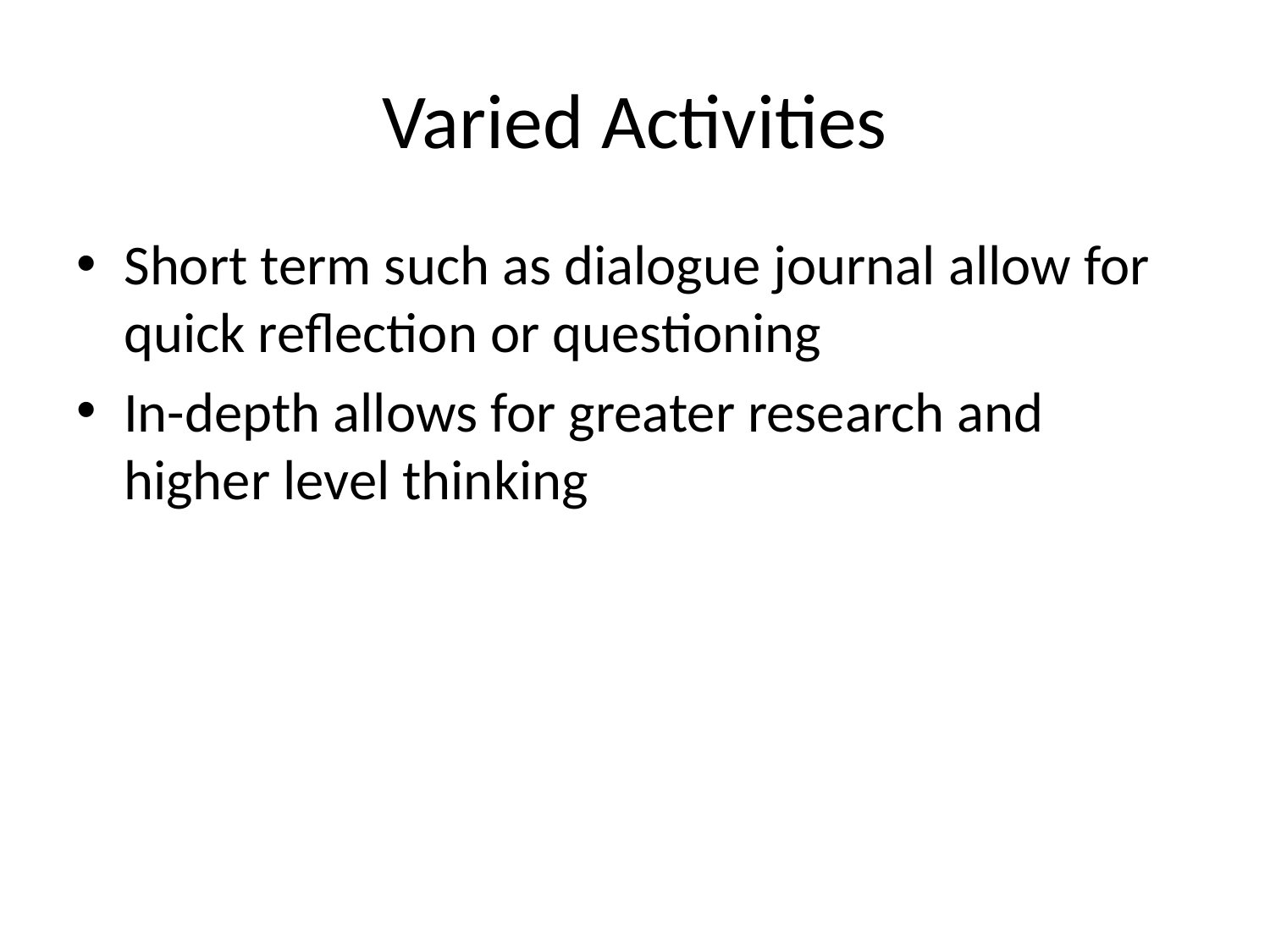

# Varied Activities
Short term such as dialogue journal allow for quick reflection or questioning
In-depth allows for greater research and higher level thinking